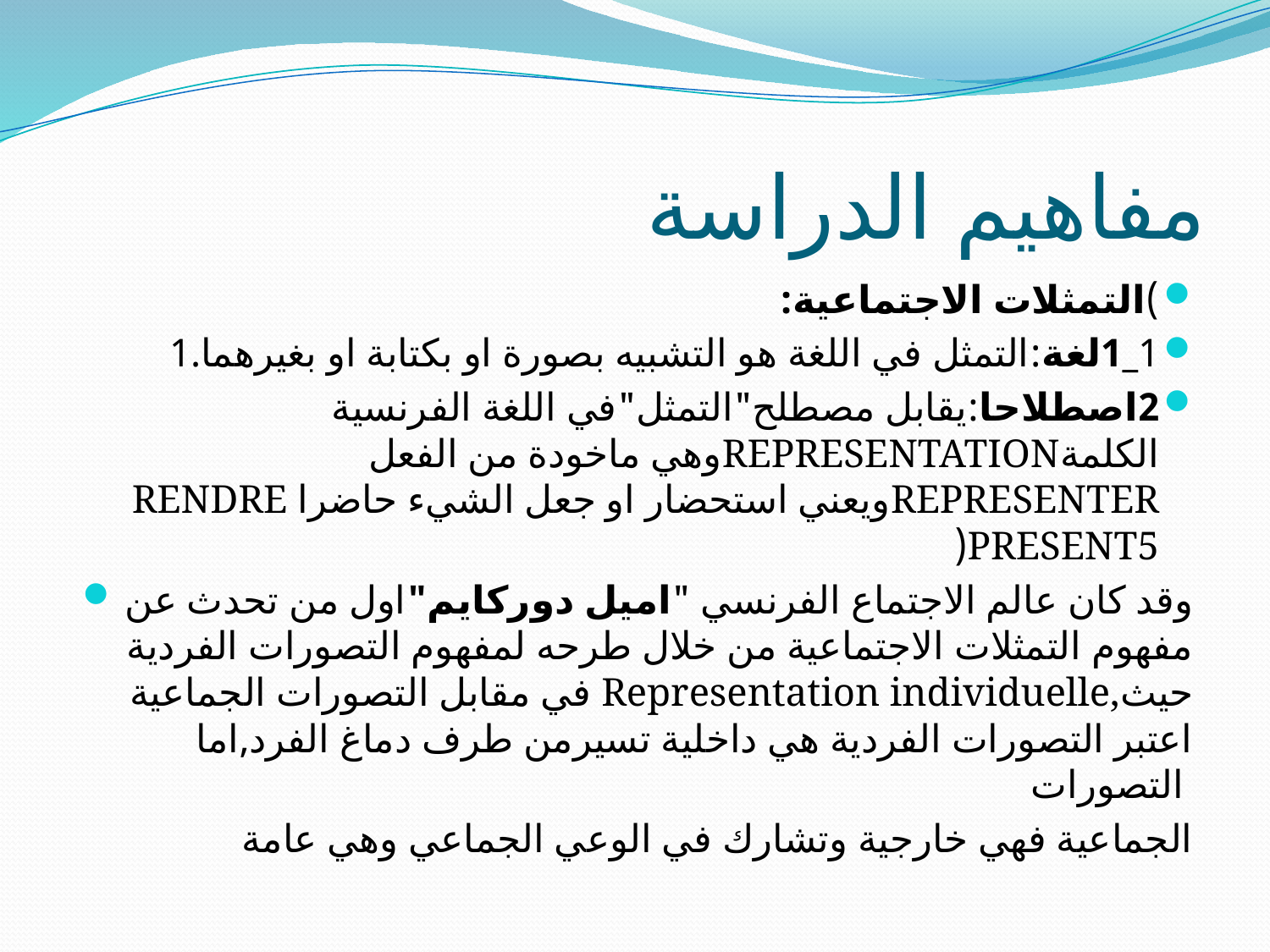

# مفاهيم الدراسة
)التمثلات الاجتماعية:
1_1لغة:التمثل في اللغة هو التشبيه بصورة او بكتابة او بغيرهما.1
2اصطلاحا:يقابل مصطلح"التمثل"في اللغة الفرنسية الكلمةREPRESENTATIONوهي ماخودة من الفعل REPRESENTERويعني استحضار او جعل الشيء حاضرا RENDRE PRESENT5(
وقد كان عالم الاجتماع الفرنسي "اميل دوركايم"اول من تحدث عن مفهوم التمثلات الاجتماعية من خلال طرحه لمفهوم التصورات الفردية في مقابل التصورات الجماعية Representation individuelle,حيث اعتبر التصورات الفردية هي داخلية تسيرمن طرف دماغ الفرد,اما التصورات
الجماعية فهي خارجية وتشارك في الوعي الجماعي وهي عامة